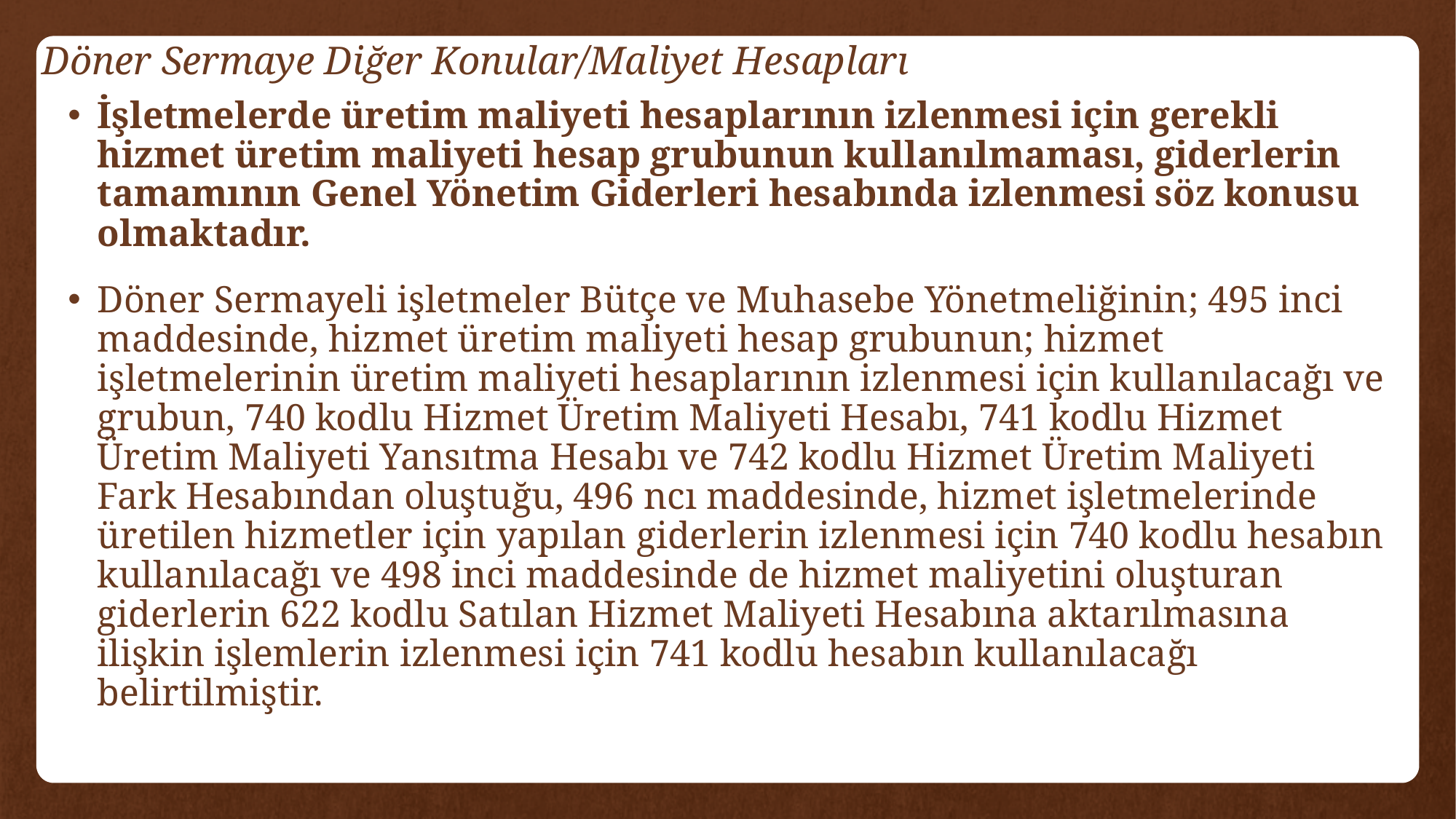

# Döner Sermaye Diğer Konular/Maliyet Hesapları
İşletmelerde üretim maliyeti hesaplarının izlenmesi için gerekli hizmet üretim maliyeti hesap grubunun kullanılmaması, giderlerin tamamının Genel Yönetim Giderleri hesabında izlenmesi söz konusu olmaktadır.
Döner Sermayeli işletmeler Bütçe ve Muhasebe Yönetmeliğinin; 495 inci maddesinde, hizmet üretim maliyeti hesap grubunun; hizmet işletmelerinin üretim maliyeti hesaplarının izlenmesi için kullanılacağı ve grubun, 740 kodlu Hizmet Üretim Maliyeti Hesabı, 741 kodlu Hizmet Üretim Maliyeti Yansıtma Hesabı ve 742 kodlu Hizmet Üretim Maliyeti Fark Hesabından oluştuğu, 496 ncı maddesinde, hizmet işletmelerinde üretilen hizmetler için yapılan giderlerin izlenmesi için 740 kodlu hesabın kullanılacağı ve 498 inci maddesinde de hizmet maliyetini oluşturan giderlerin 622 kodlu Satılan Hizmet Maliyeti Hesabına aktarılmasına ilişkin işlemlerin izlenmesi için 741 kodlu hesabın kullanılacağı belirtilmiştir.